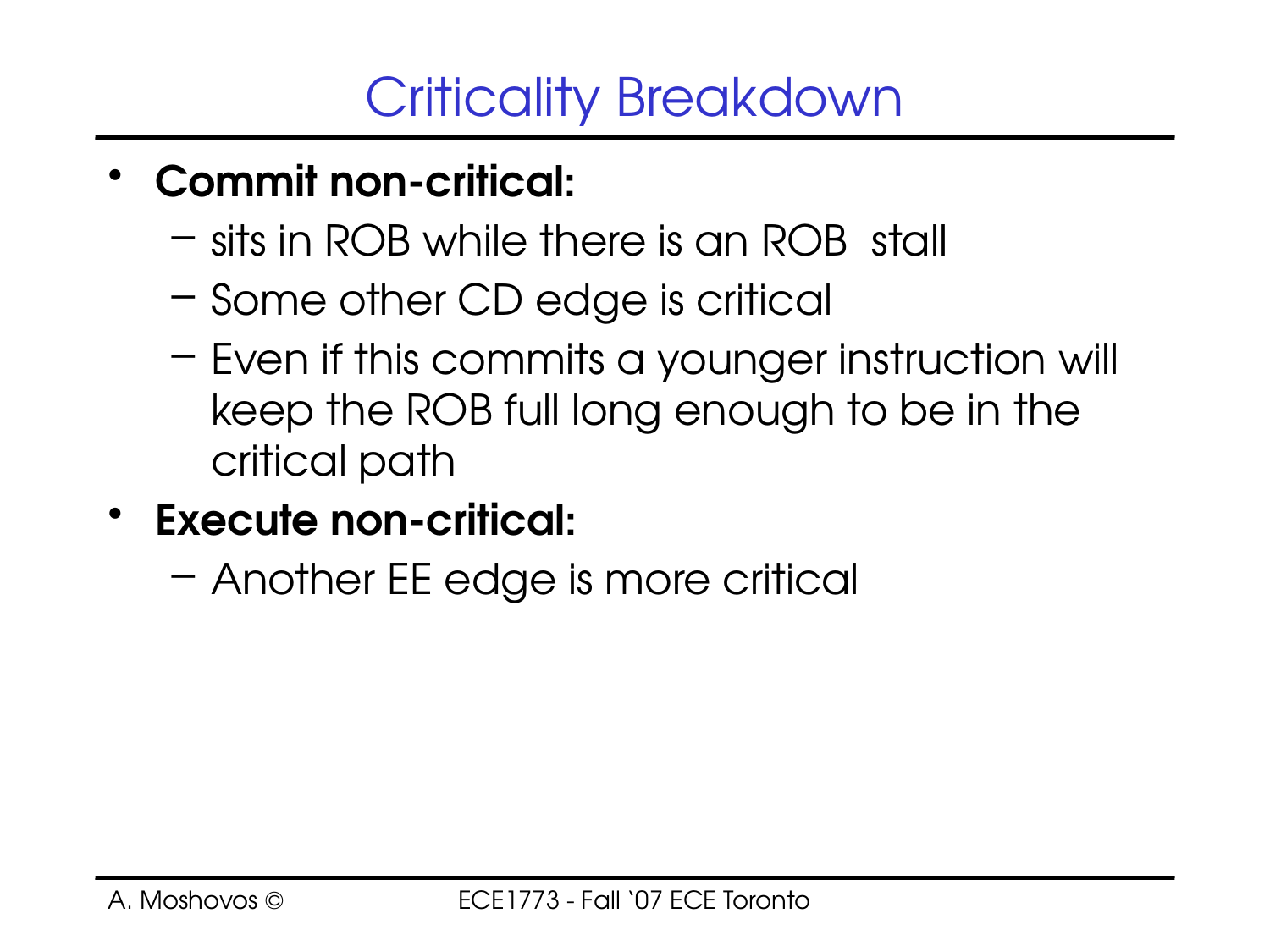

# Criticality Breakdown
Commit non-critical:
sits in ROB while there is an ROB  stall
Some other CD edge is critical
Even if this commits a younger instruction will keep the ROB full long enough to be in the critical path
Execute non-critical:
Another EE edge is more critical

A. Moshovos ©
ECE1773 - Fall ‘07 ECE Toronto